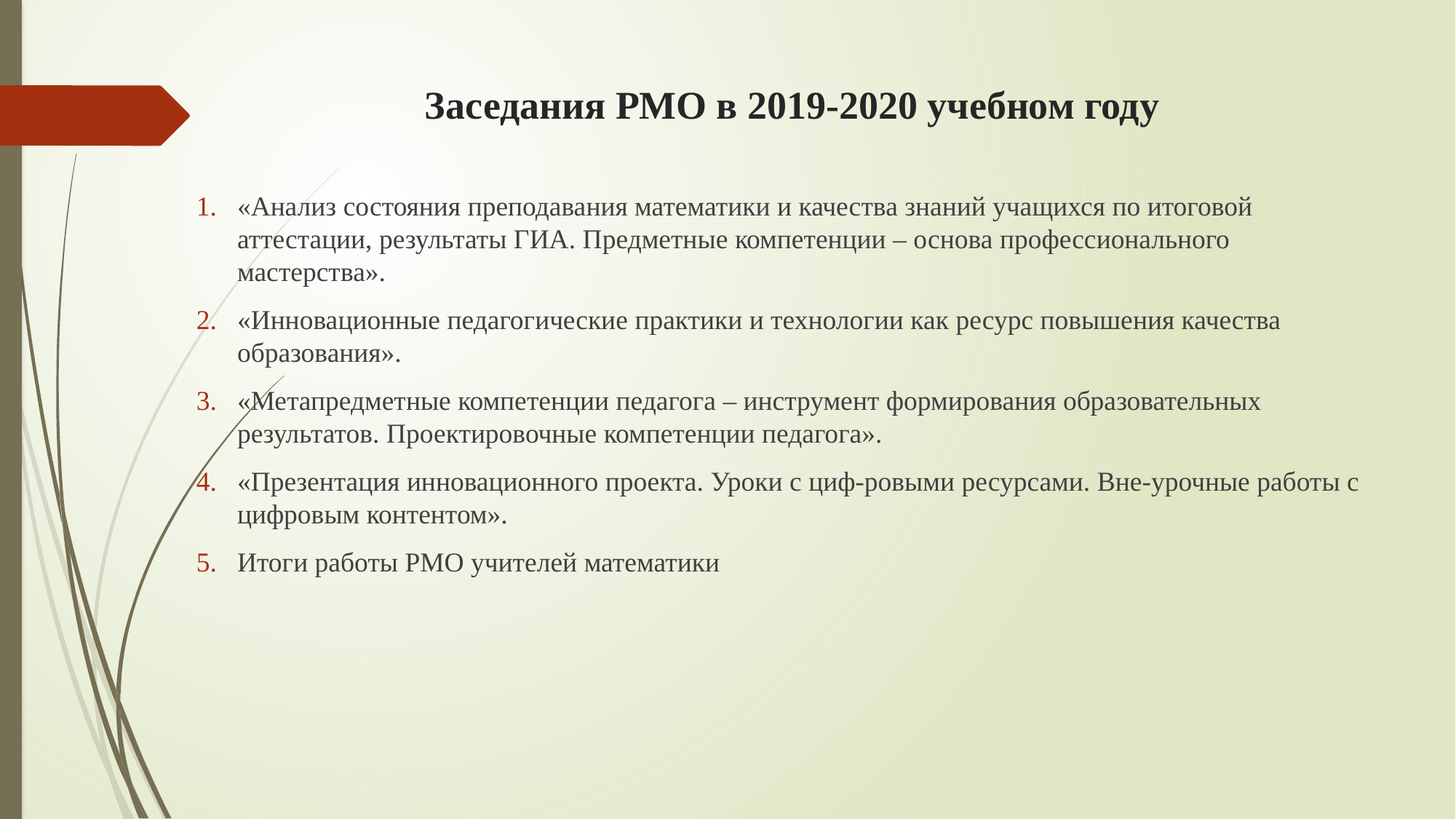

# Заседания РМО в 2019-2020 учебном году
«Анализ состояния преподавания математики и качества знаний учащихся по итоговой аттестации, результаты ГИА. Предметные компетенции – основа профессионального мастерства».
«Инновационные педагогические практики и технологии как ресурс повышения качества образования».
«Метапредметные компетенции педагога – инструмент формирования образовательных результатов. Проектировочные компетенции педагога».
«Презентация инновационного проекта. Уроки с циф-ровыми ресурсами. Вне-урочные работы с цифровым контентом».
Итоги работы РМО учителей математики